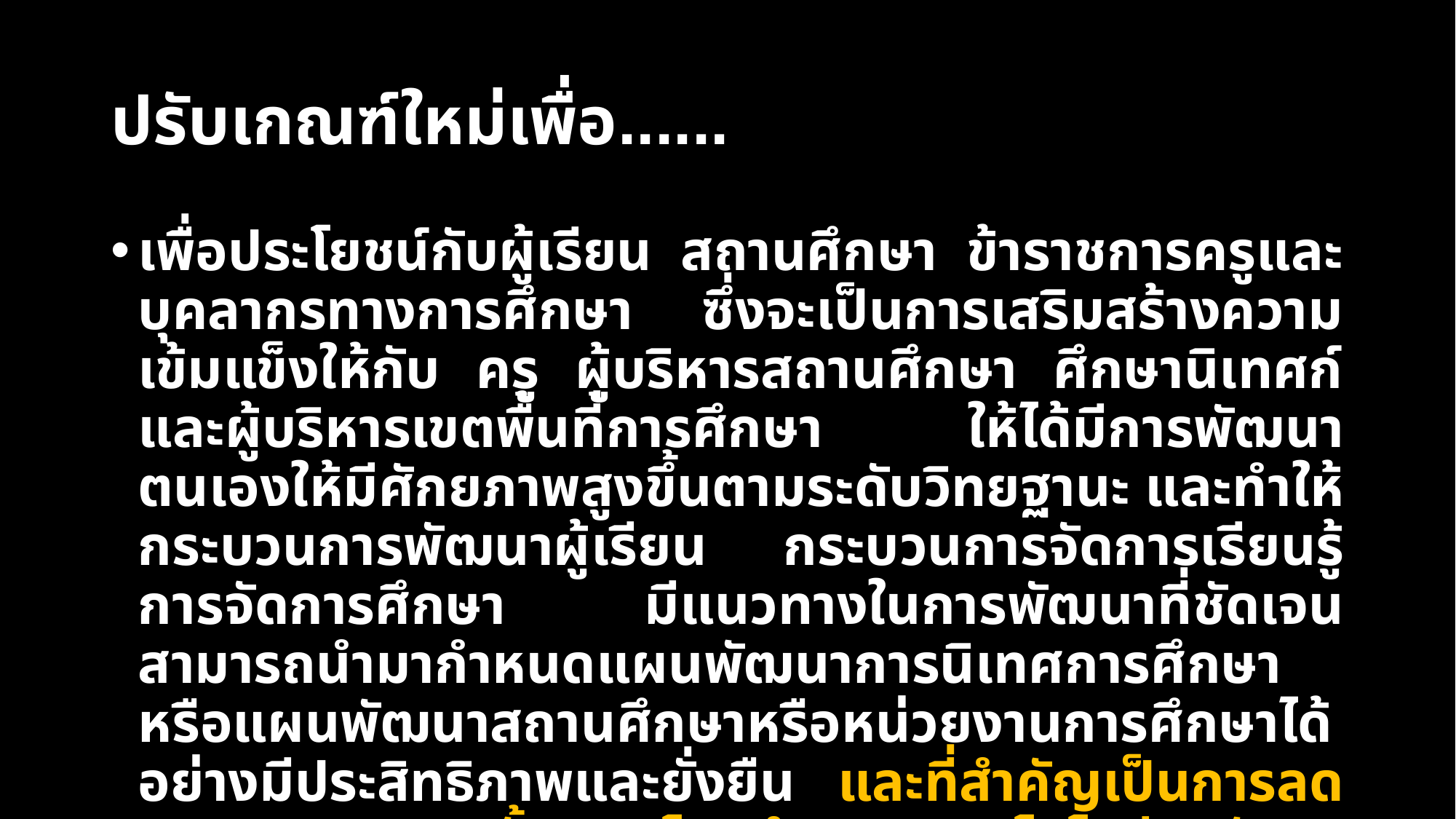

# ปรับเกณฑ์ใหม่เพื่อ......
เพื่อประโยชน์กับผู้เรียน สถานศึกษา ข้าราชการครูและบุคลากรทางการศึกษา ซึ่งจะเป็นการเสริมสร้างความเข้มแข็งให้กับ ครู ผู้บริหารสถานศึกษา ศึกษานิเทศก์ และผู้บริหารเขตพื้นที่การศึกษา ให้ได้มีการพัฒนาตนเองให้มีศักยภาพสูงขึ้นตามระดับวิทยฐานะ และทำให้กระบวนการพัฒนาผู้เรียน กระบวนการจัดการเรียนรู้ การจัดการศึกษา มีแนวทางในการพัฒนาที่ชัดเจน สามารถนำมากำหนดแผนพัฒนาการนิเทศการศึกษา หรือแผนพัฒนาสถานศึกษาหรือหน่วยงานการศึกษาได้อย่างมีประสิทธิภาพและยั่งยืน และที่สำคัญเป็นการลดกระบวนการและขั้นตอนโดยนำระบบเทคโนโลยีดิจิทัลมาใช้ (ระบบ Digital Performance Appraisal : DPA)